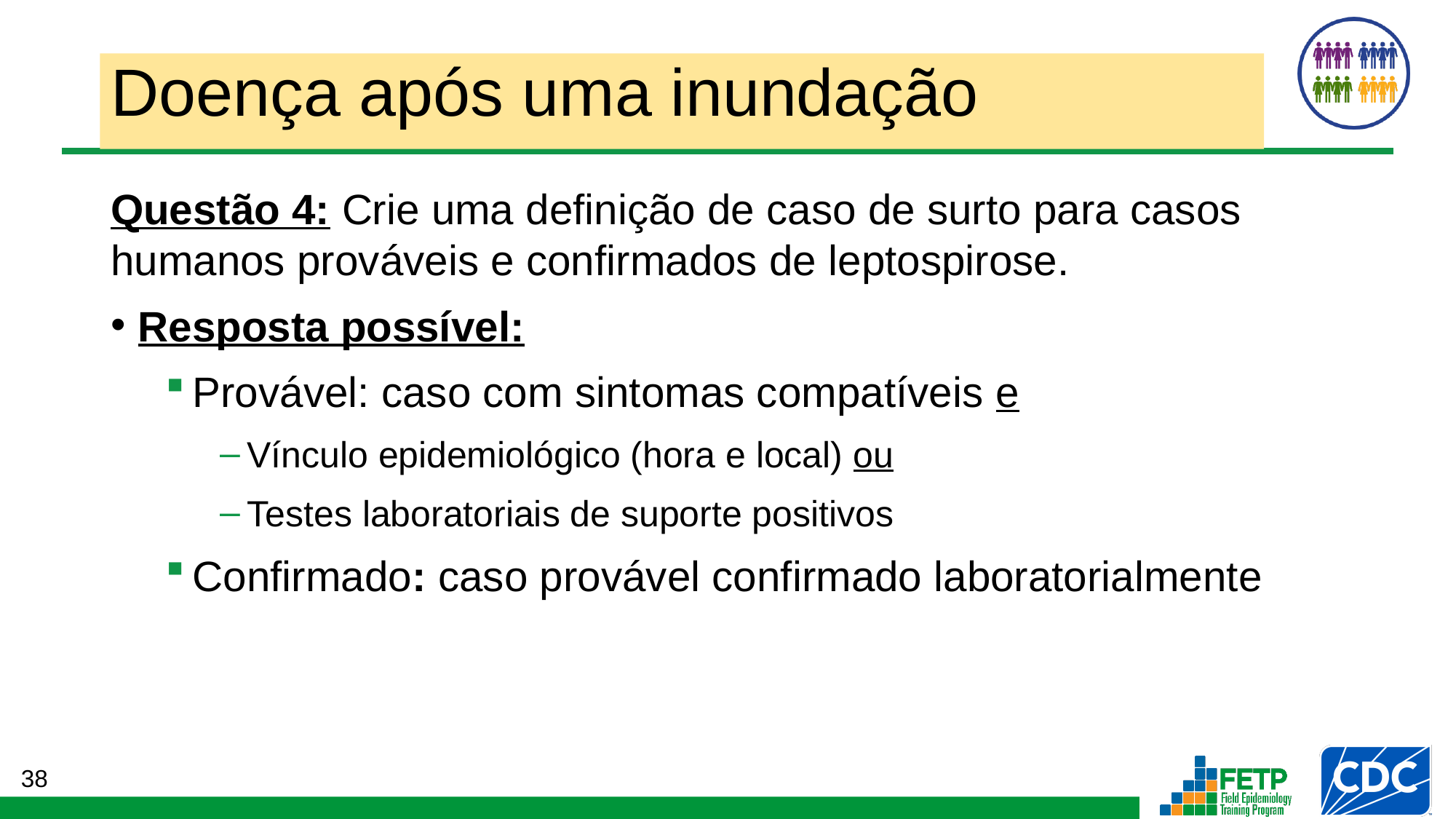

# Doença após uma inundação
Questão 4: Crie uma definição de caso de surto para casos humanos prováveis e confirmados de leptospirose.
Resposta possível:
Provável: caso com sintomas compatíveis e
Vínculo epidemiológico (hora e local) ou
Testes laboratoriais de suporte positivos
Confirmado: caso provável confirmado laboratorialmente